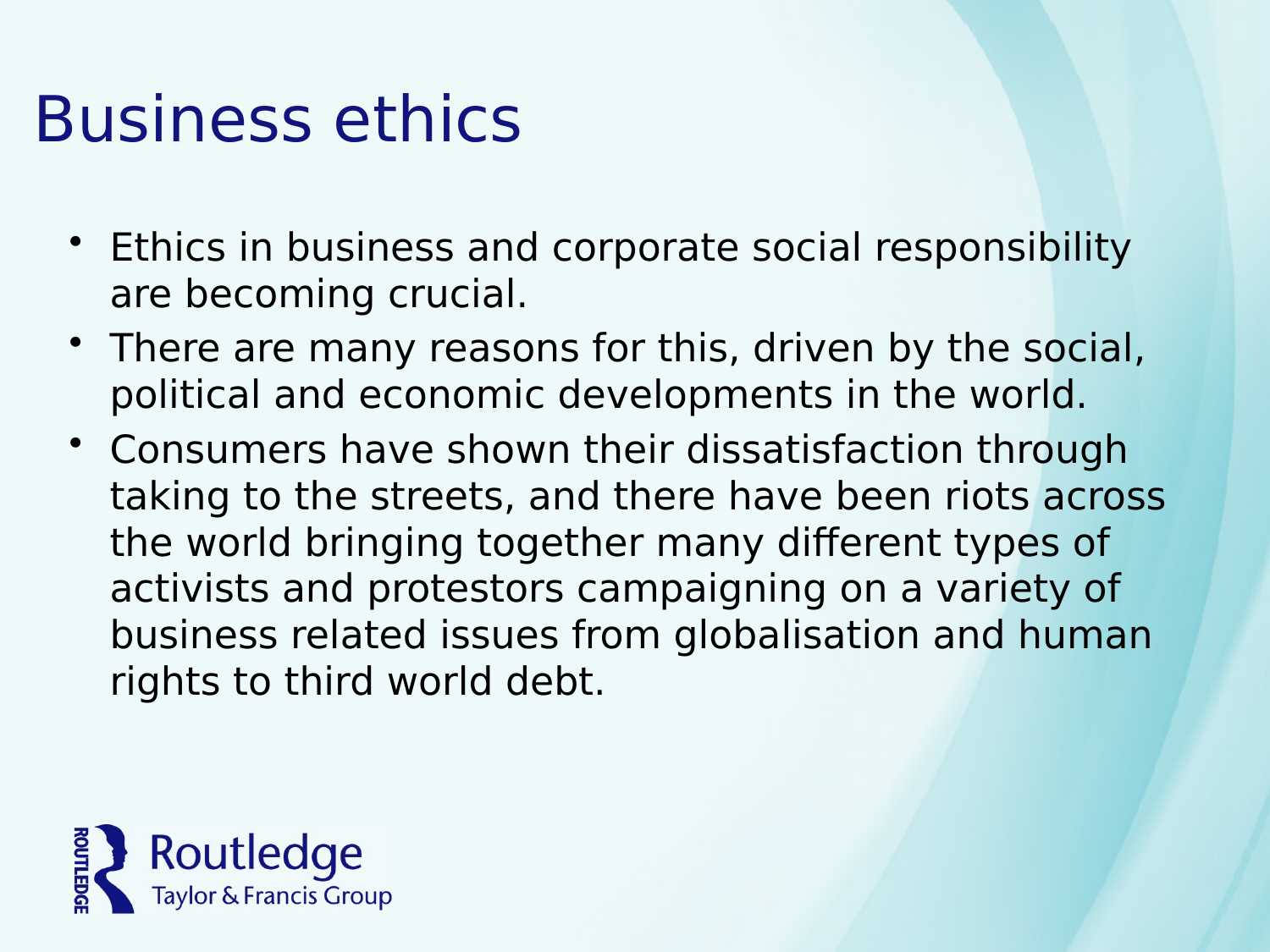

# Business ethics
Ethics in business and corporate social responsibility are becoming crucial.
There are many reasons for this, driven by the social, political and economic developments in the world.
Consumers have shown their dissatisfaction through taking to the streets, and there have been riots across the world bringing together many different types of activists and protestors campaigning on a variety of business related issues from globalisation and human rights to third world debt.